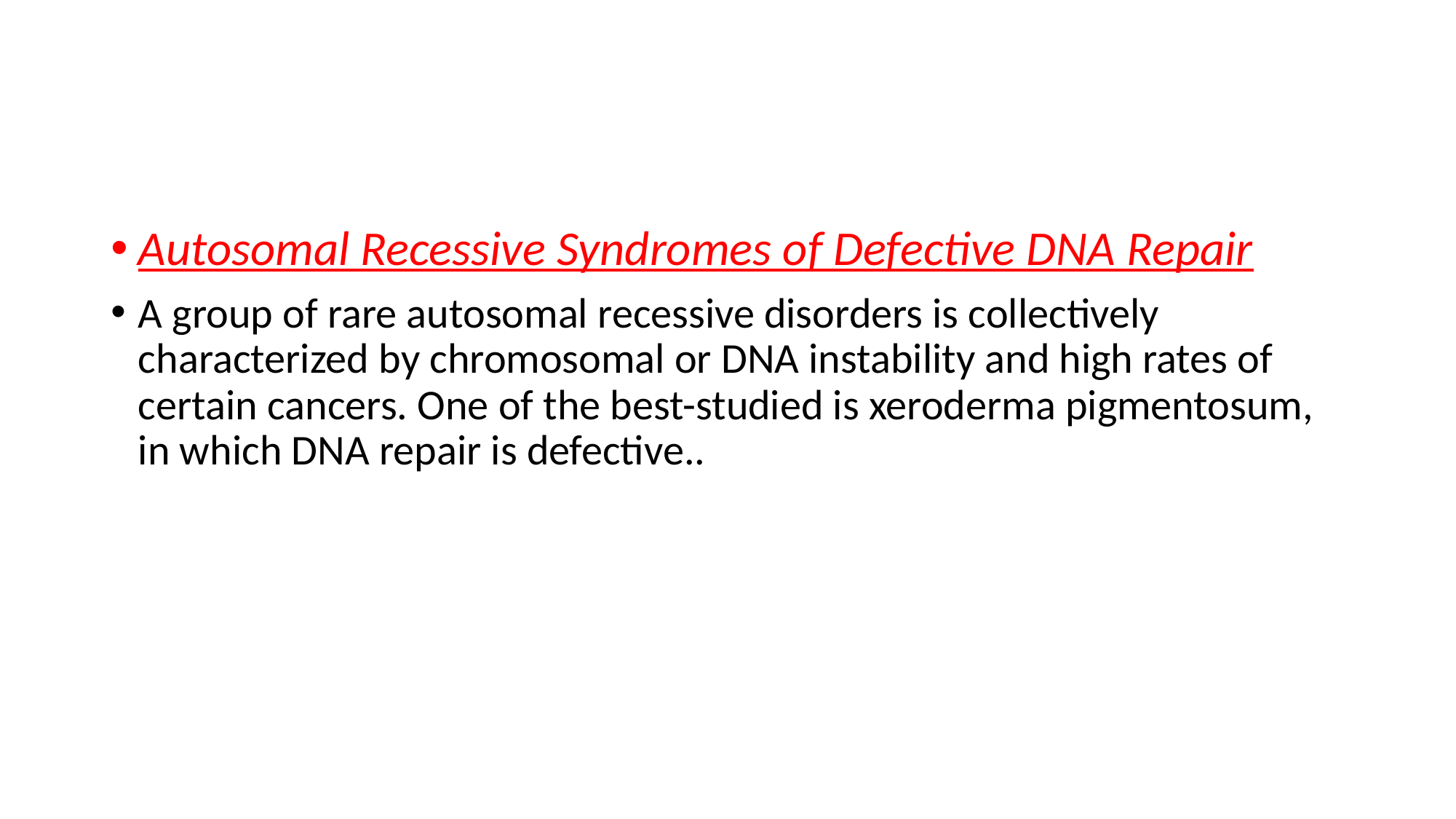

#
Autosomal Recessive Syndromes of Defective DNA Repair
A group of rare autosomal recessive disorders is collectively characterized by chromosomal or DNA instability and high rates of certain cancers. One of the best-studied is xeroderma pigmentosum, in which DNA repair is defective..